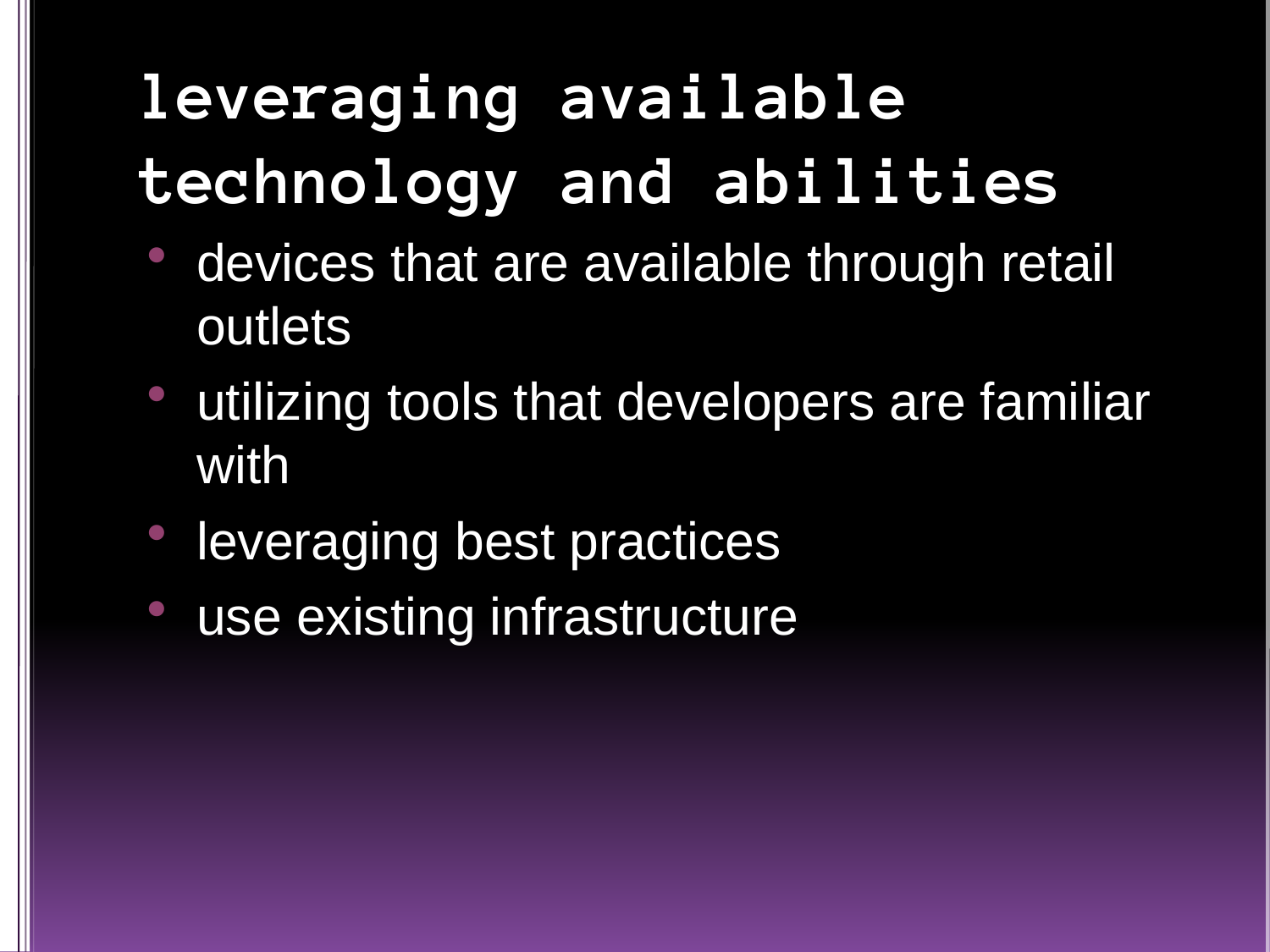

# leveraging available technology and abilities
devices that are available through retail outlets
utilizing tools that developers are familiar with
leveraging best practices
use existing infrastructure